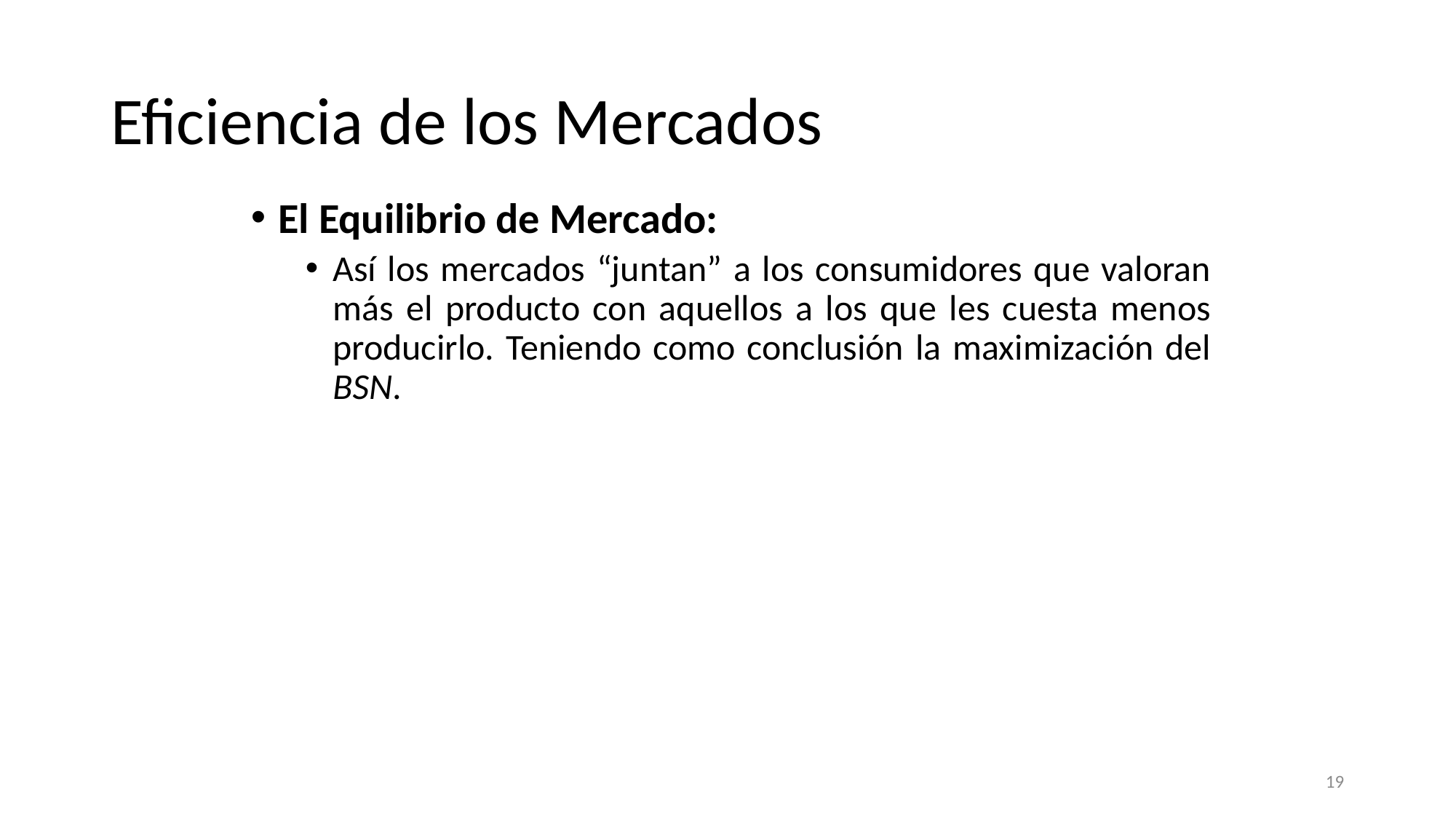

# Eficiencia de los Mercados
El Equilibrio de Mercado:
Así los mercados “juntan” a los consumidores que valoran más el producto con aquellos a los que les cuesta menos producirlo. Teniendo como conclusión la maximización del BSN.
19